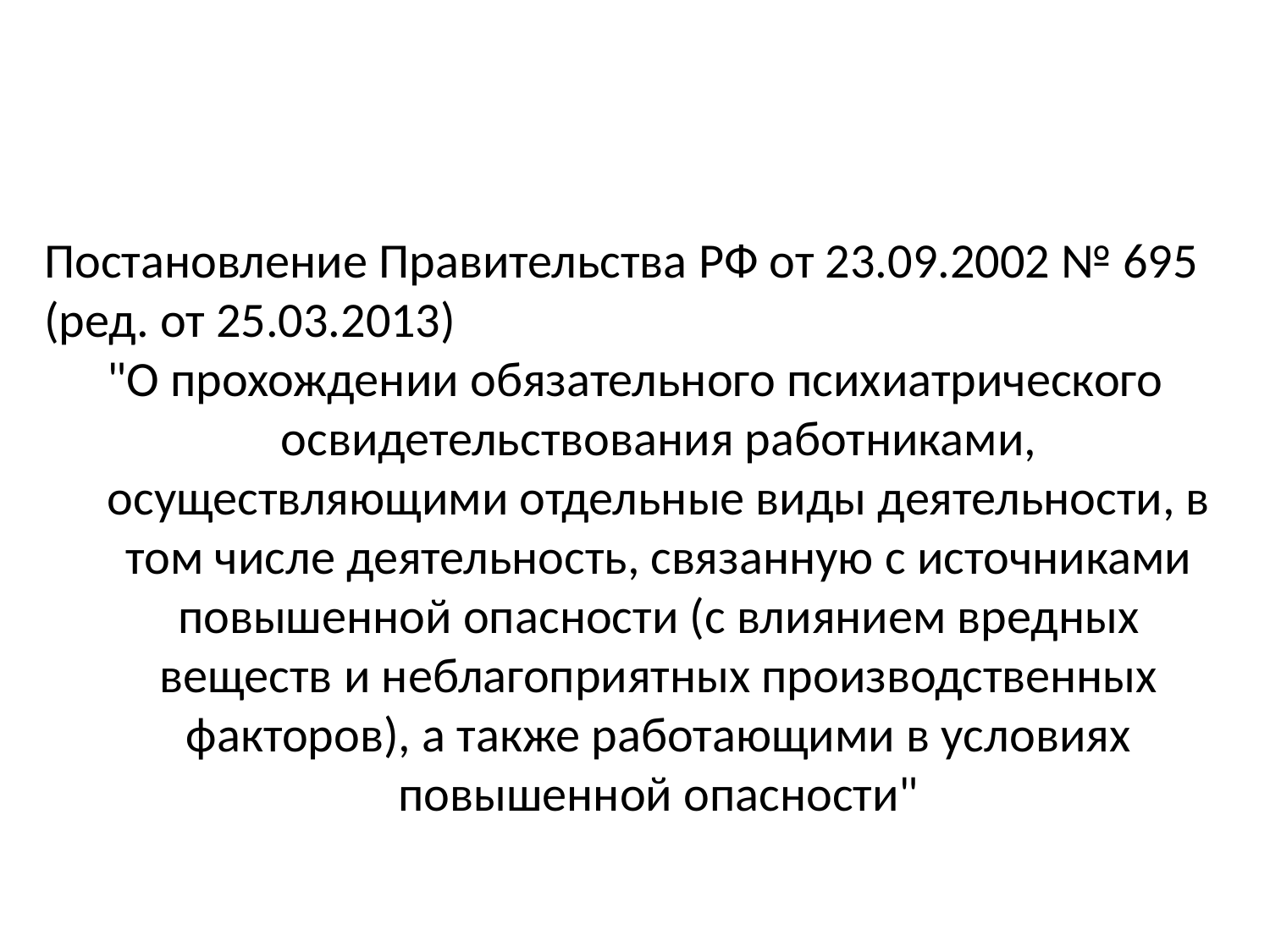

Постановление Правительства РФ от 23.09.2002 № 695
(ред. от 25.03.2013)
"О прохождении обязательного психиатрического освидетельствования работниками, осуществляющими отдельные виды деятельности, в том числе деятельность, связанную с источниками повышенной опасности (с влиянием вредных веществ и неблагоприятных производственных факторов), а также работающими в условиях повышенной опасности"